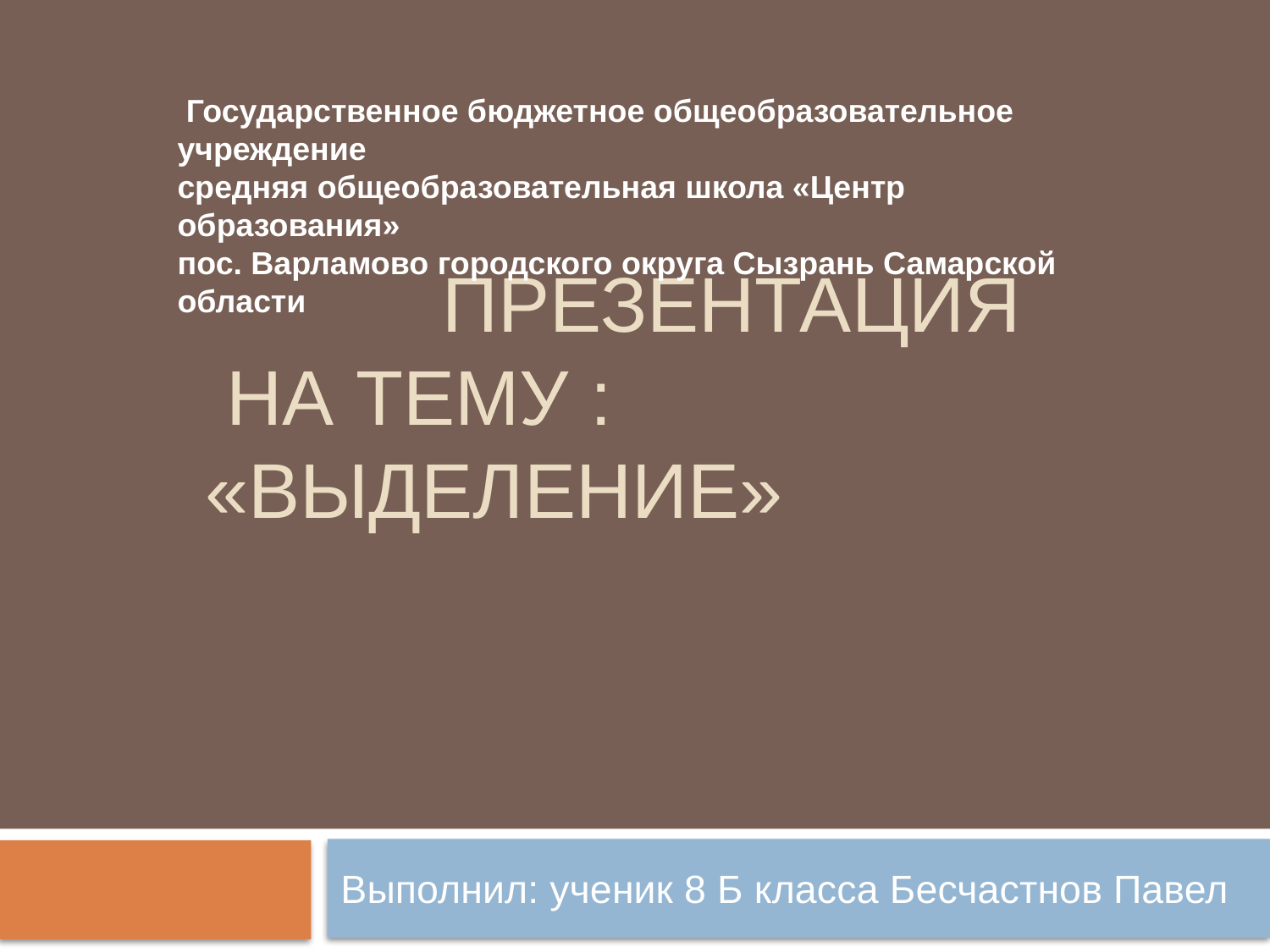

Государственное бюджетное общеобразовательное учреждение
средняя общеобразовательная школа «Центр образования»
пос. Варламово городского округа Сызрань Самарской области
# презентация на тему : «ВЫДЕЛЕНИЕ»
Выполнил: ученик 8 Б класса Бесчастнов Павел